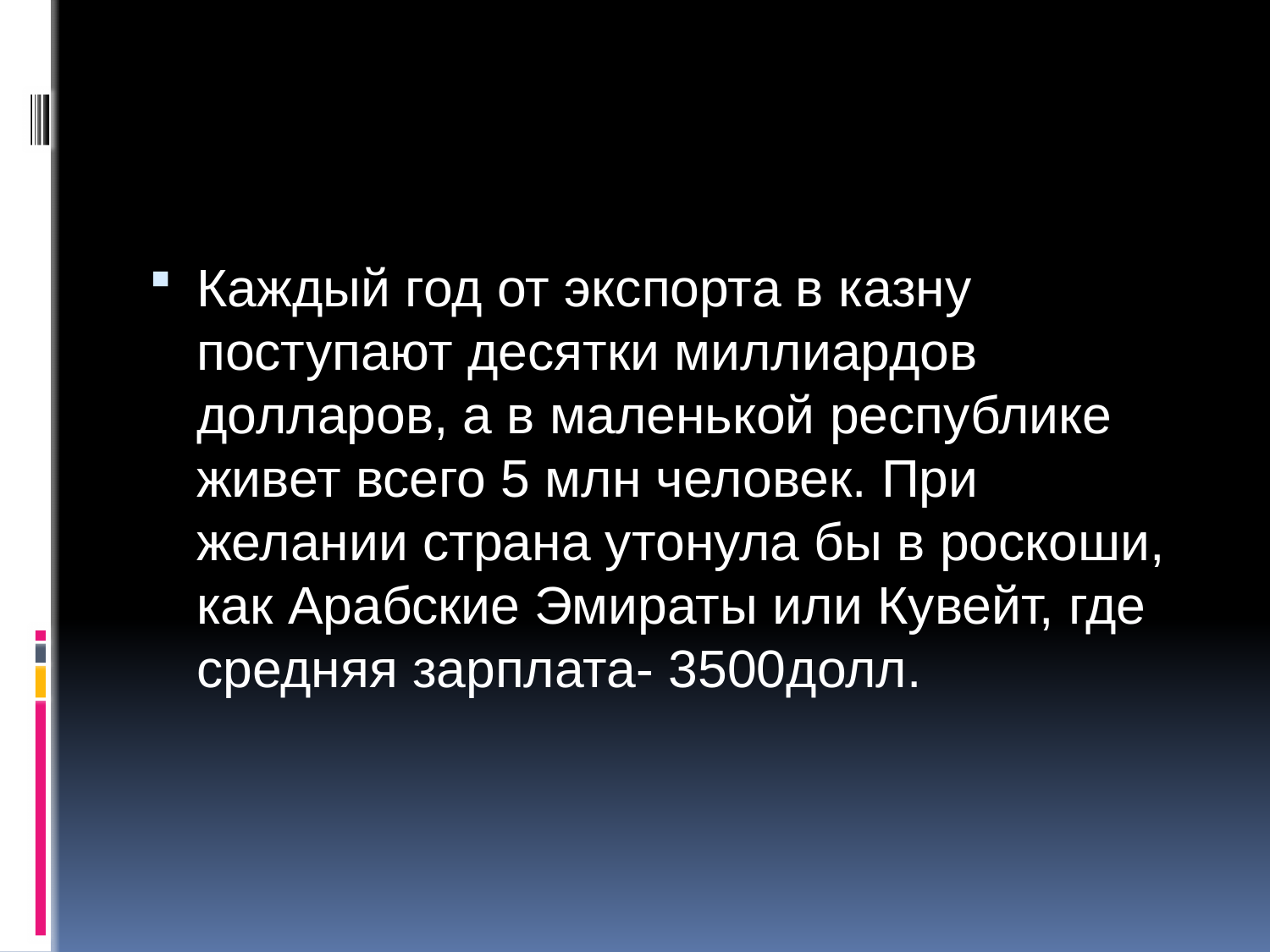

#
Каждый год от экспорта в казну поступают десятки миллиардов долларов, а в маленькой республике живет всего 5 млн человек. При желании страна утонула бы в роскоши, как Арабские Эмираты или Кувейт, где средняя зарплата- 3500долл.